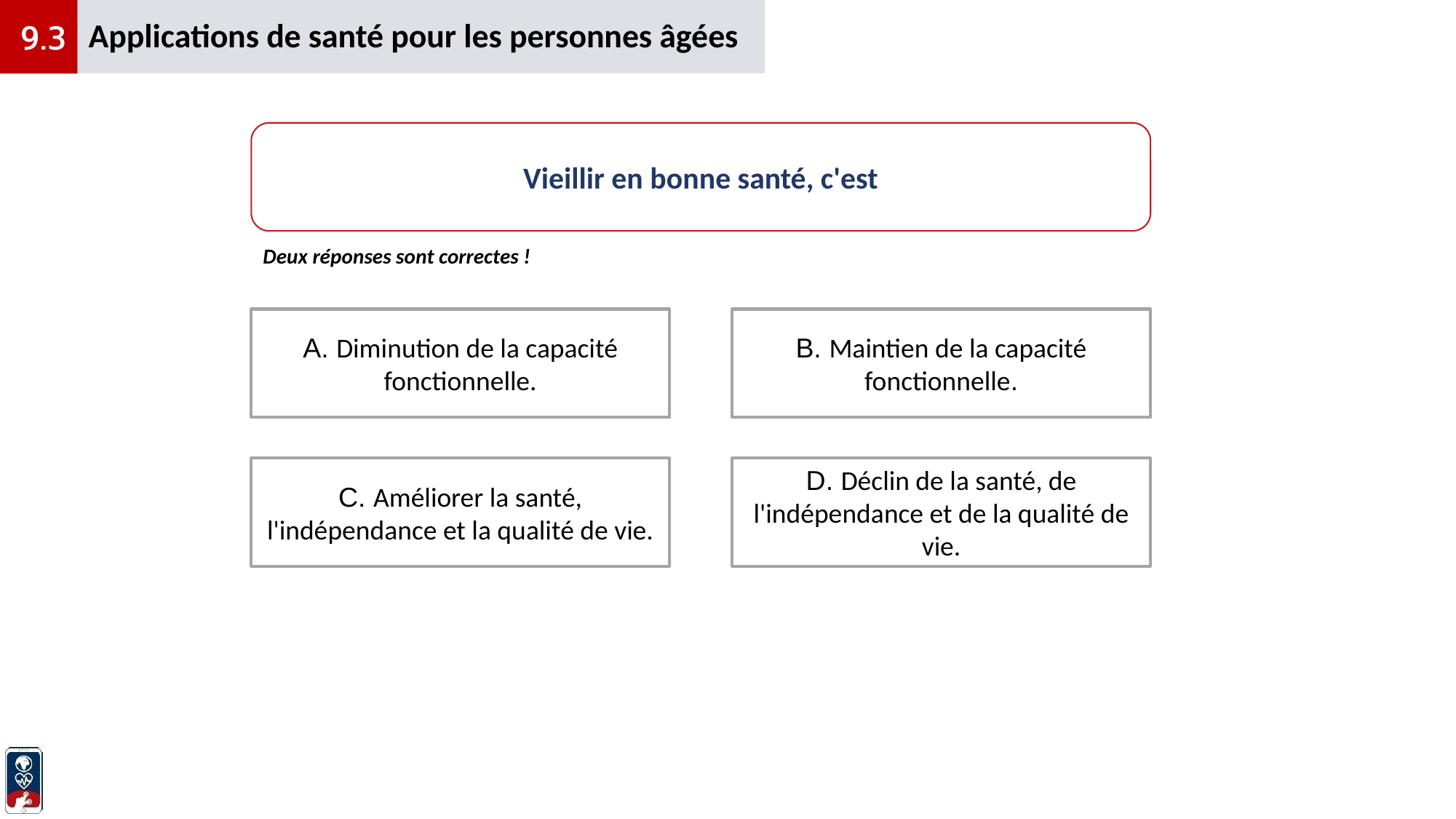

Applications de santé pour les personnes âgées
9.3
Vieillir en bonne santé, c'est
Deux réponses sont correctes !
A. Diminution de la capacité fonctionnelle.
B. Maintien de la capacité fonctionnelle.
C. Améliorer la santé, l'indépendance et la qualité de vie.
D. Déclin de la santé, de l'indépendance et de la qualité de vie.